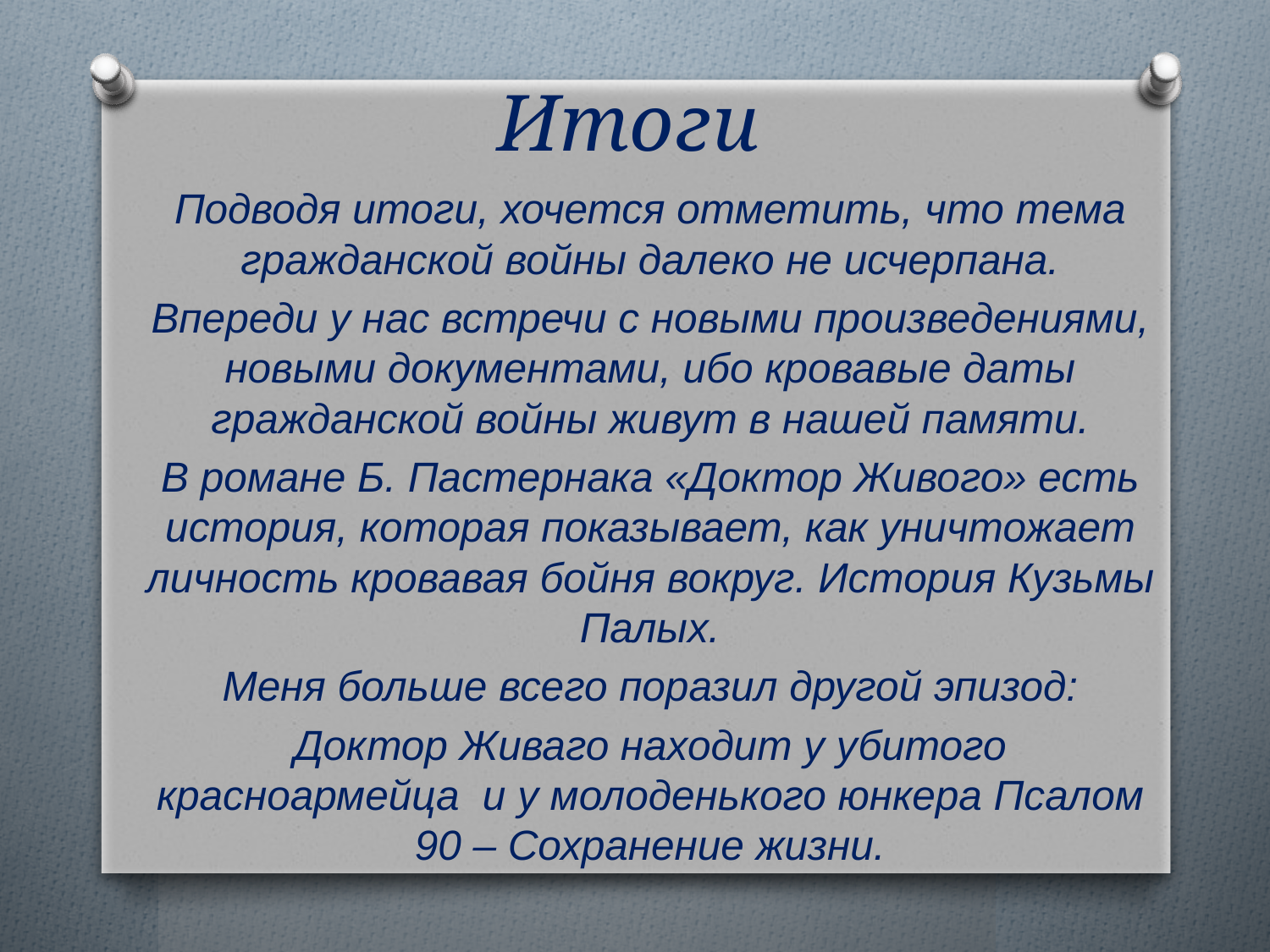

# Итоги
Подводя итоги, хочется отметить, что тема гражданской войны далеко не исчерпана.
Впереди у нас встречи с новыми произведениями, новыми документами, ибо кровавые даты гражданской войны живут в нашей памяти.
В романе Б. Пастернака «Доктор Живого» есть история, которая показывает, как уничтожает личность кровавая бойня вокруг. История Кузьмы Палых.
Меня больше всего поразил другой эпизод:
Доктор Живаго находит у убитого красноармейца  и у молоденького юнкера Псалом 90 – Сохранение жизни.